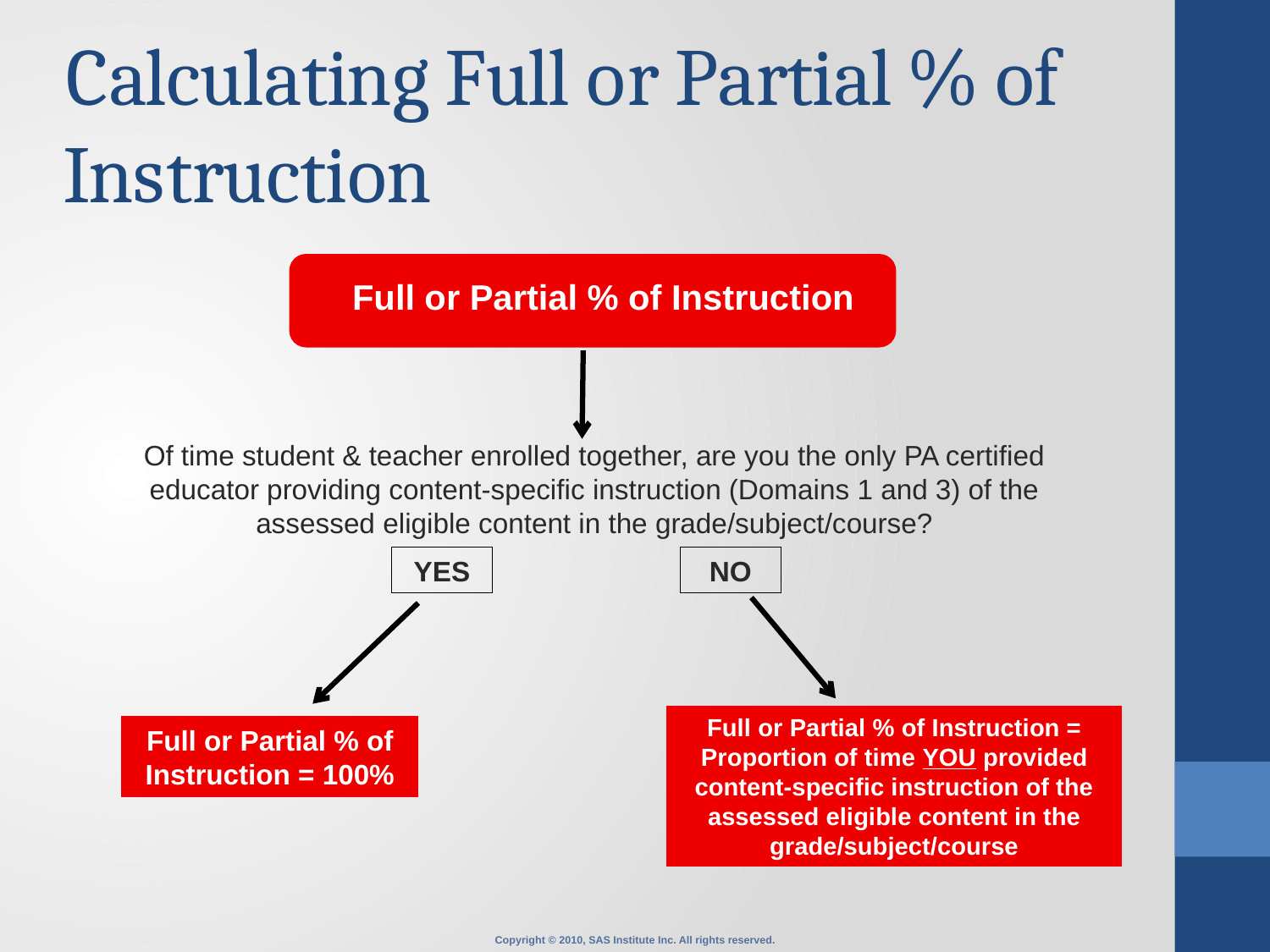

# Calculating Full or Partial % of Instruction

Full or Partial % of Instruction
Of time student & teacher enrolled together, are you the only PA certified educator providing content-specific instruction (Domains 1 and 3) of the assessed eligible content in the grade/subject/course?
YES
NO
Full or Partial % of Instruction =
Proportion of time YOU provided content-specific instruction of the assessed eligible content in the grade/subject/course
Full or Partial % of Instruction = 100%